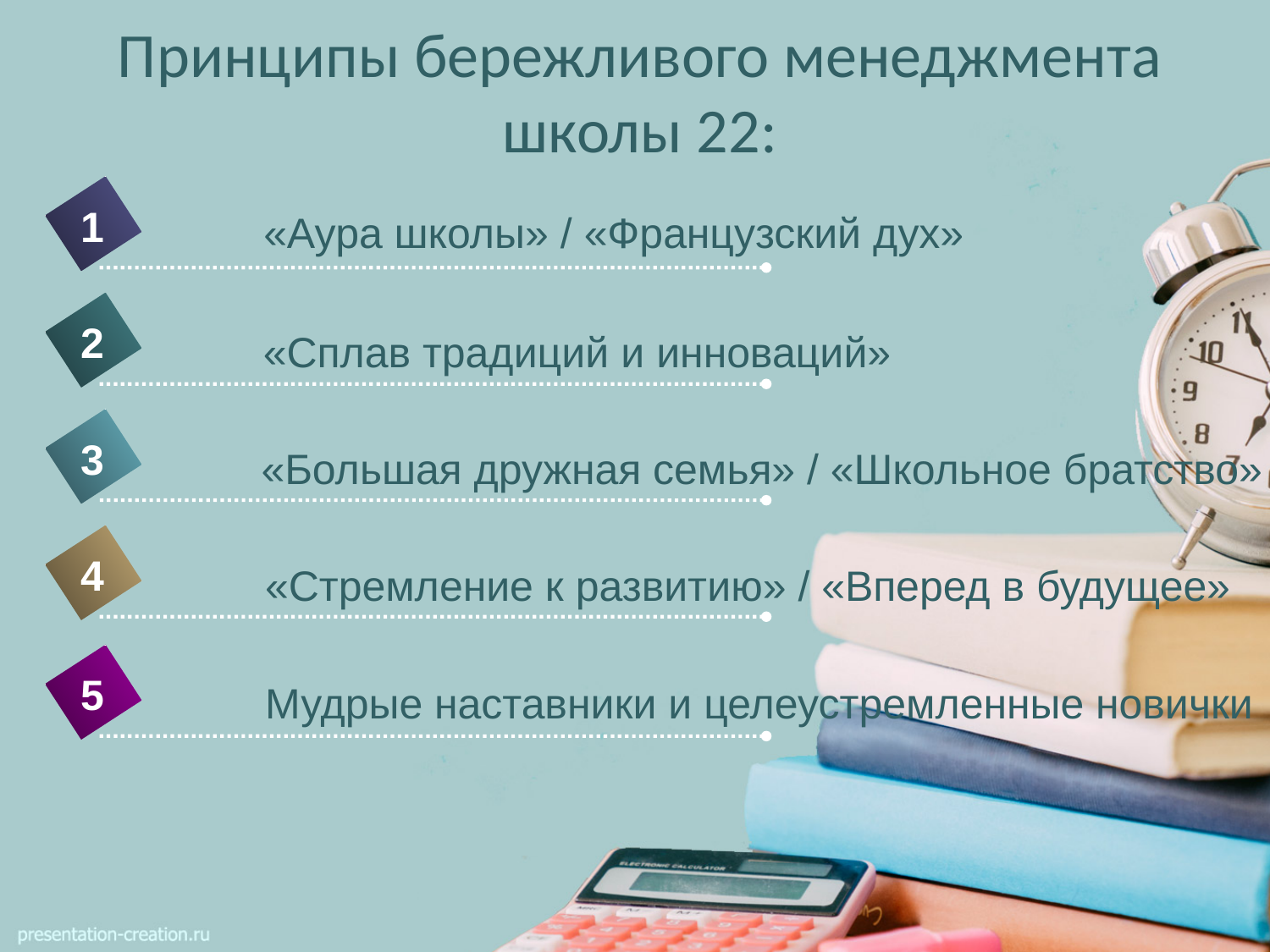

# Принципы бережливого менеджмента школы 22:

1
«Аура школы» / «Французский дух»

2
«Сплав традиций и инноваций»

3
«Большая дружная семья» / «Школьное братство»

4
«Стремление к развитию» / «Вперед в будущее»

5
Мудрые наставники и целеустремленные новички